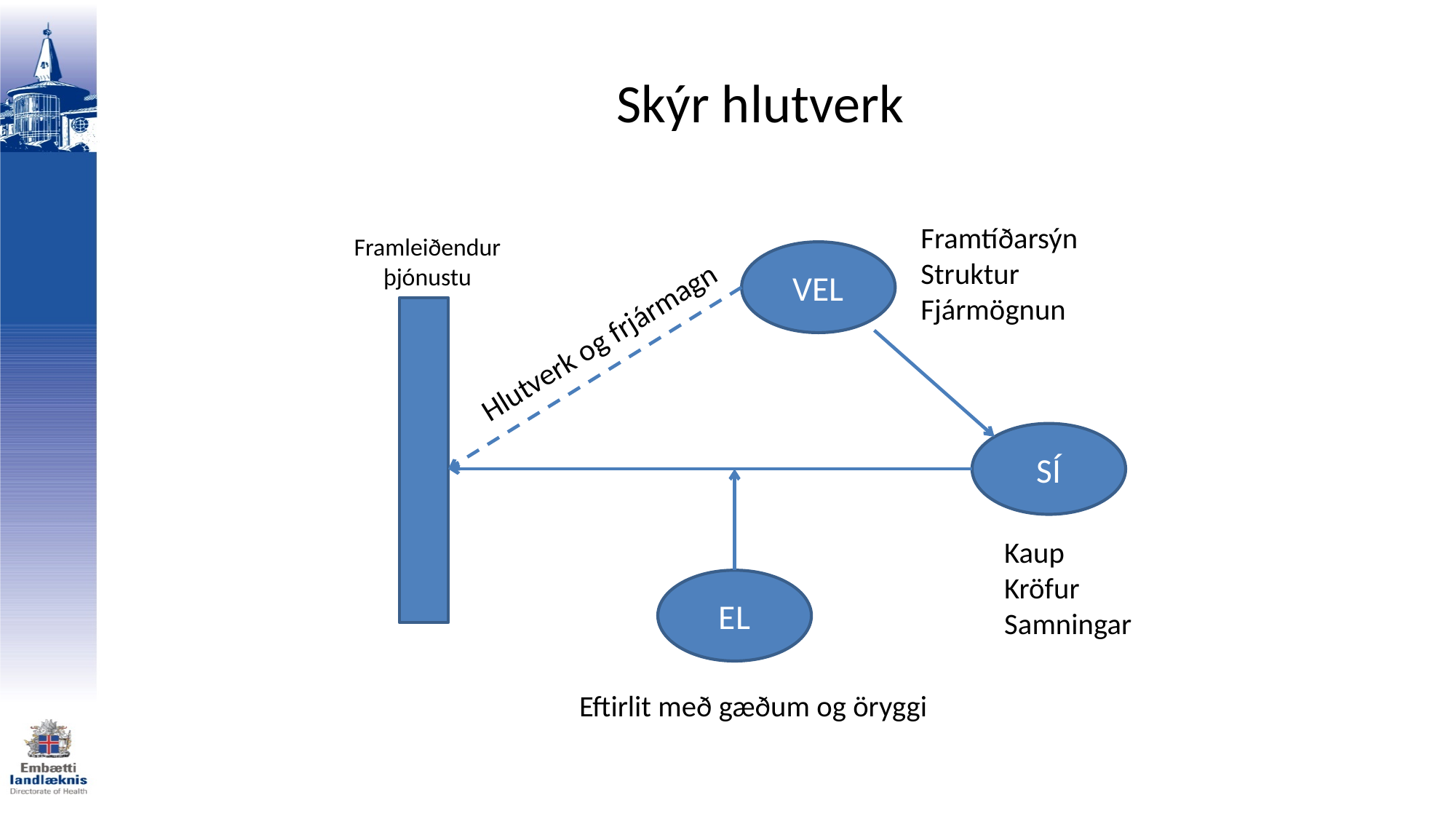

# Skýr hlutverk
Framtíðarsýn
Struktur
Fjármögnun
Framleiðendur
þjónustu
VEL

Hlutverk og frjármagn
SÍ
Kaup
Kröfur
Samningar
EL
Eftirlit með gæðum og öryggi